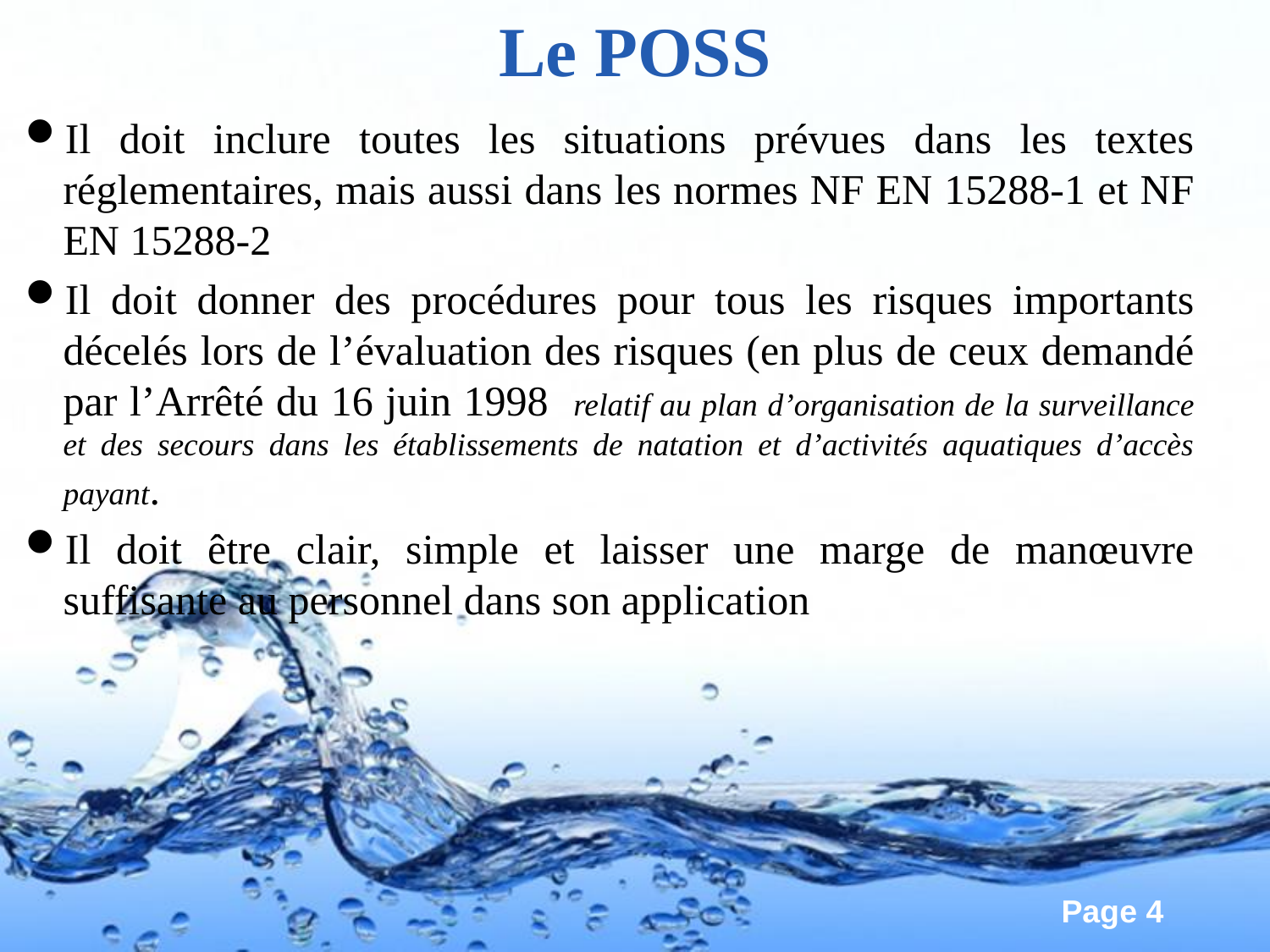

Le POSS
Il doit inclure toutes les situations prévues dans les textes réglementaires, mais aussi dans les normes NF EN 15288-1 et NF EN 15288-2
Il doit donner des procédures pour tous les risques importants décelés lors de l’évaluation des risques (en plus de ceux demandé par l’Arrêté du 16 juin 1998  relatif au plan d’organisation de la surveillance et des secours dans les établissements de natation et d’activités aquatiques d’accès payant.
Il doit être clair, simple et laisser une marge de manœuvre suffisante au personnel dans son application